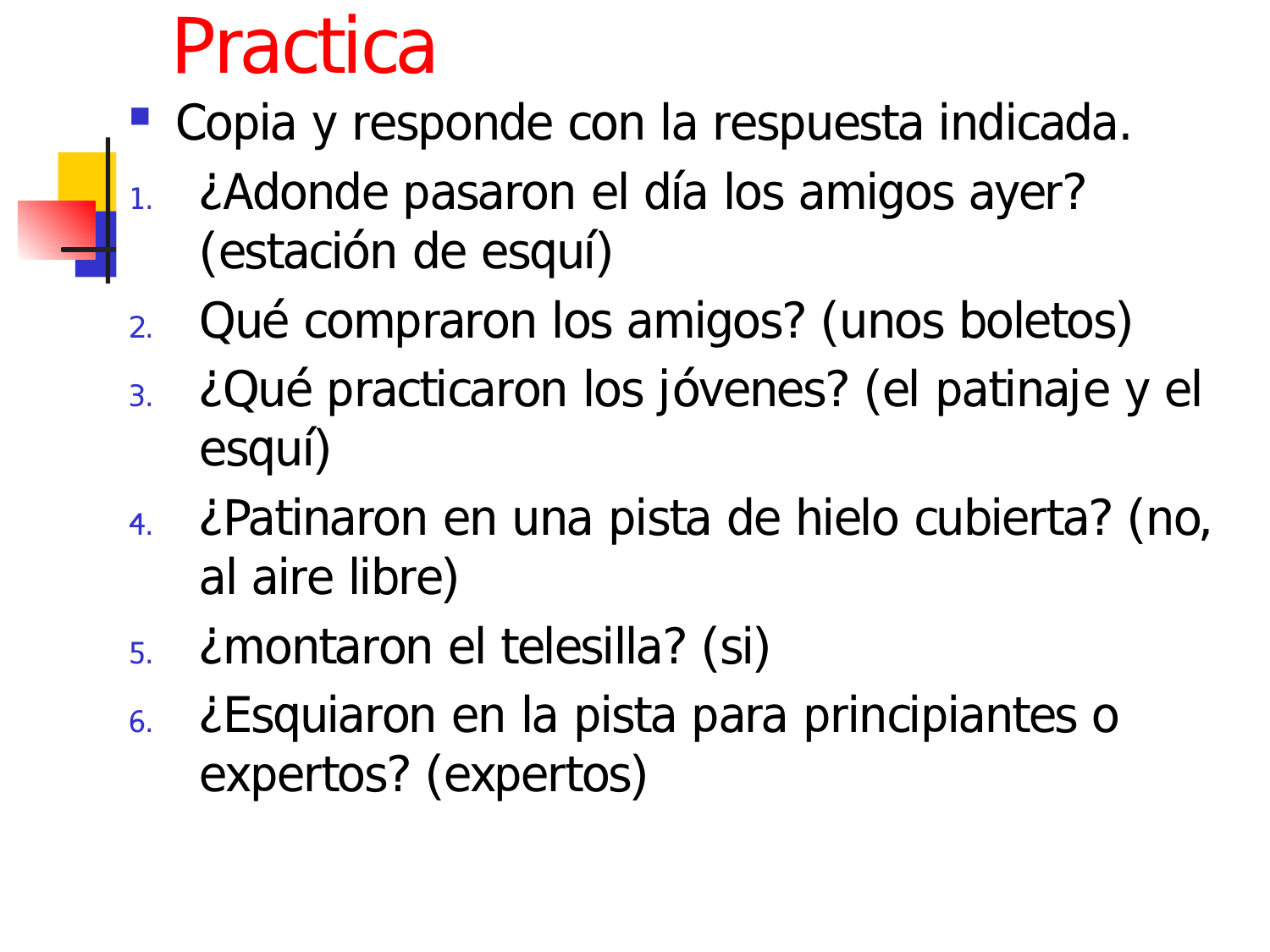

# Practica
Copia y responde con la respuesta indicada.
¿Adonde pasaron el día los amigos ayer? (estación de esquí)
Qué compraron los amigos? (unos boletos)
¿Qué practicaron los jóvenes? (el patinaje y el esquí)
¿Patinaron en una pista de hielo cubierta? (no, al aire libre)
¿montaron el telesilla? (si)
¿Esquiaron en la pista para principiantes o expertos? (expertos)